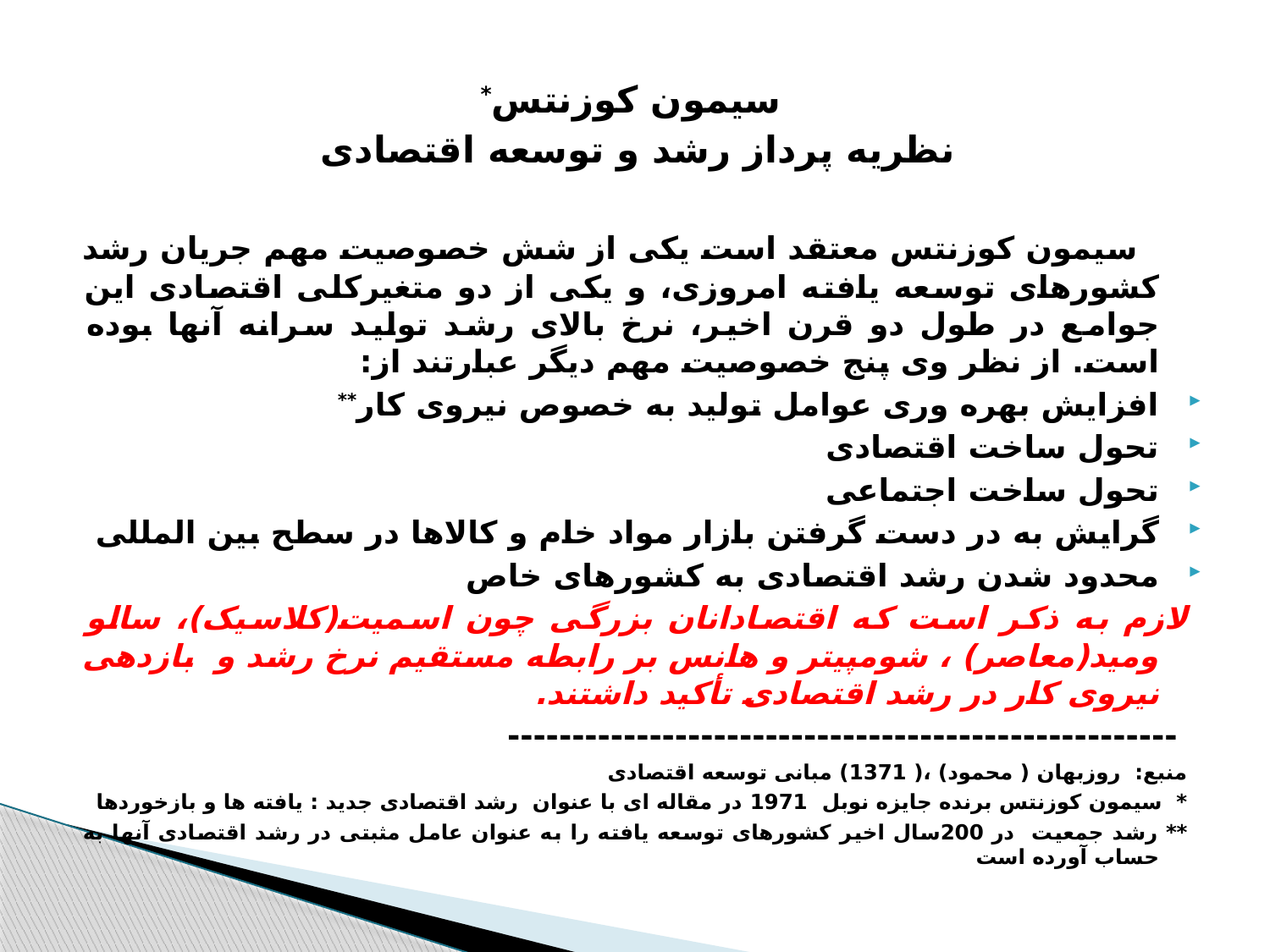

# سیمون کوزنتس* نظریه پرداز رشد و توسعه اقتصادی
    سیمون کوزنتس معتقد است یکی از شش خصوصیت مهم جریان رشد کشورهای توسعه یافته امروزی، و یکی از دو متغیرکلی اقتصادی این جوامع در طول دو قرن اخیر، نرخ بالای رشد تولید سرانه آنها بوده است. از نظر وی پنج خصوصیت مهم دیگر عبارتند از:
افزایش بهره وری عوامل تولید به خصوص نیروی کار**
تحول ساخت اقتصادی
تحول ساخت اجتماعی
گرایش به در دست گرفتن بازار مواد خام و کالاها در سطح بین المللی
محدود شدن رشد اقتصادی به کشورهای خاص
لازم به ذکر است که اقتصادانان بزرگی چون اسمیت(کلاسیک)، سالو ومید(معاصر) ، شومپیتر و هانس بر رابطه مستقیم نرخ رشد و  بازدهی نیروی کار در رشد اقتصادی تأکید داشتند.
 ----------------------------------------------------
منبع:  روزبهان ( محمود) ،( 1371) مبانی توسعه اقتصادی
*  سیمون کوزنتس برنده جایزه نوبل  1971 در مقاله ای با عنوان  رشد اقتصادی جدید : یافته ها و بازخوردها
** رشد جمعیت  در 200سال اخیر کشورهای توسعه یافته را به عنوان عامل مثبتی در رشد اقتصادی آنها به حساب آورده است